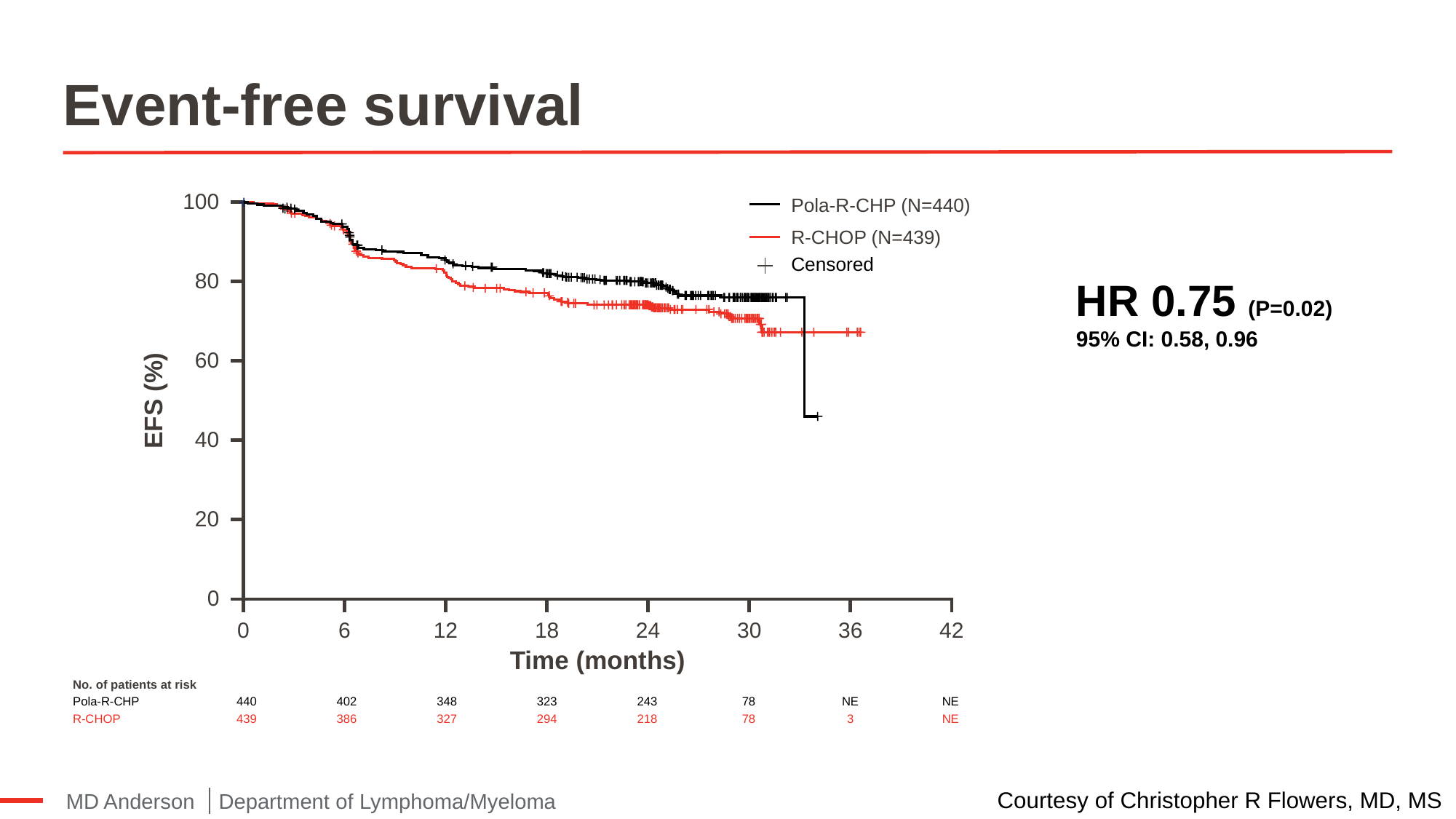

# Event-free survival
100
80
60
40
20
0
Pola-R-CHP (N=440)
R-CHOP (N=439)
Censored

HR 0.75 (P=0.02)
95% CI: 0.58, 0.96
EFS (%)
0
6
12
18
24
30
36
42
Time (months)
| No. of patients at risk |  |  |  |  |  |  |  |  |
| --- | --- | --- | --- | --- | --- | --- | --- | --- |
| Pola-R-CHP | 440 | 402 | 348 | 323 | 243 | 78 | NE | NE |
| R-CHOP | 439 | 386 | 327 | 294 | 218 | 78 | 3 | NE |
Courtesy of Christopher R Flowers, MD, MS